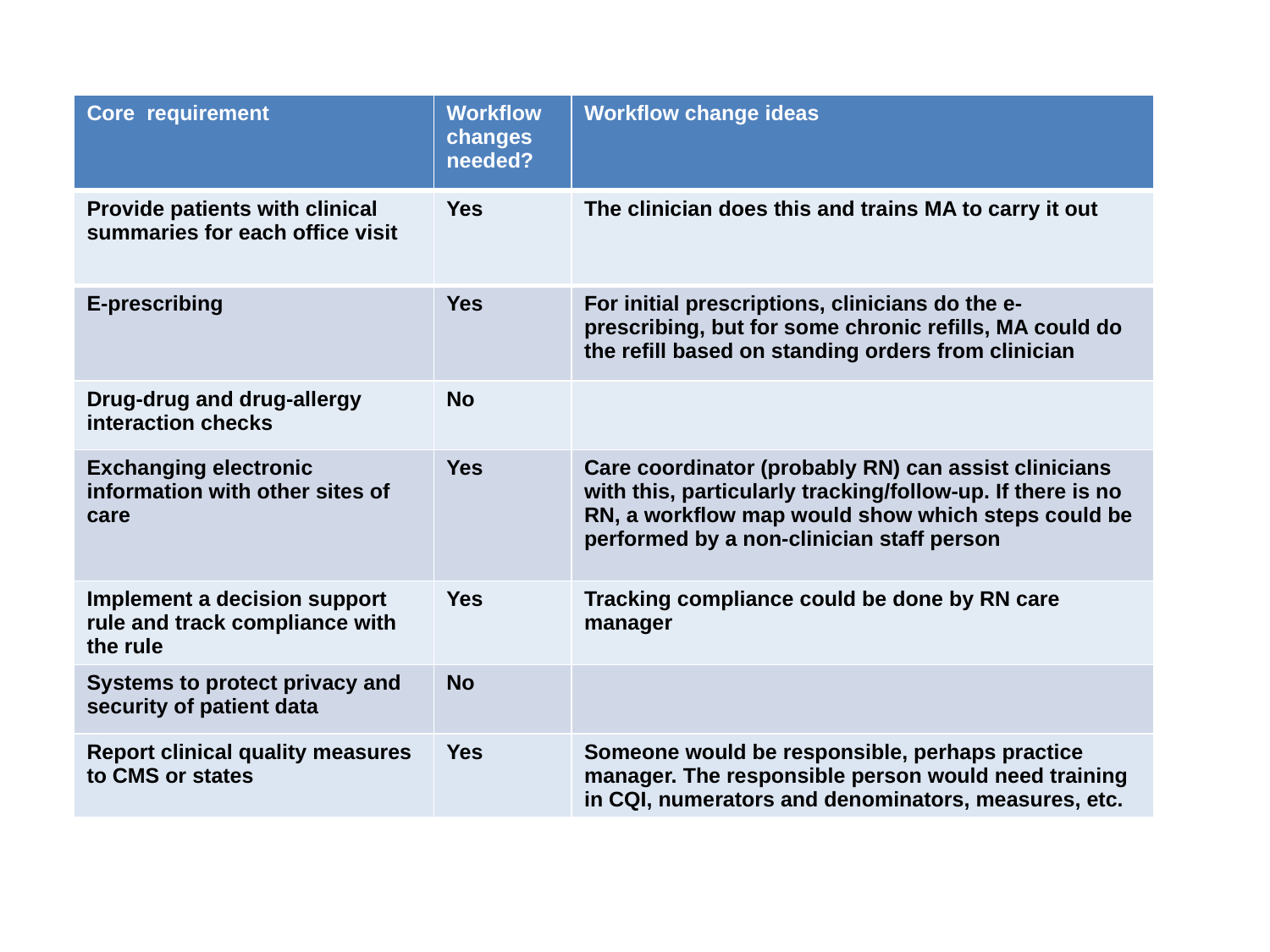

| Core requirement | Workflow changes needed? | Workflow change ideas |
| --- | --- | --- |
| Provide patients with clinical summaries for each office visit | Yes | The clinician does this and trains MA to carry it out |
| E-prescribing | Yes | For initial prescriptions, clinicians do the e-prescribing, but for some chronic refills, MA could do the refill based on standing orders from clinician |
| Drug-drug and drug-allergy interaction checks | No |  |
| Exchanging electronic information with other sites of care | Yes | Care coordinator (probably RN) can assist clinicians with this, particularly tracking/follow-up. If there is no RN, a workflow map would show which steps could be performed by a non-clinician staff person |
| Implement a decision support rule and track compliance with the rule | Yes | Tracking compliance could be done by RN care manager |
| Systems to protect privacy and security of patient data | No |  |
| Report clinical quality measures to CMS or states | Yes | Someone would be responsible, perhaps practice manager. The responsible person would need training in CQI, numerators and denominators, measures, etc. |